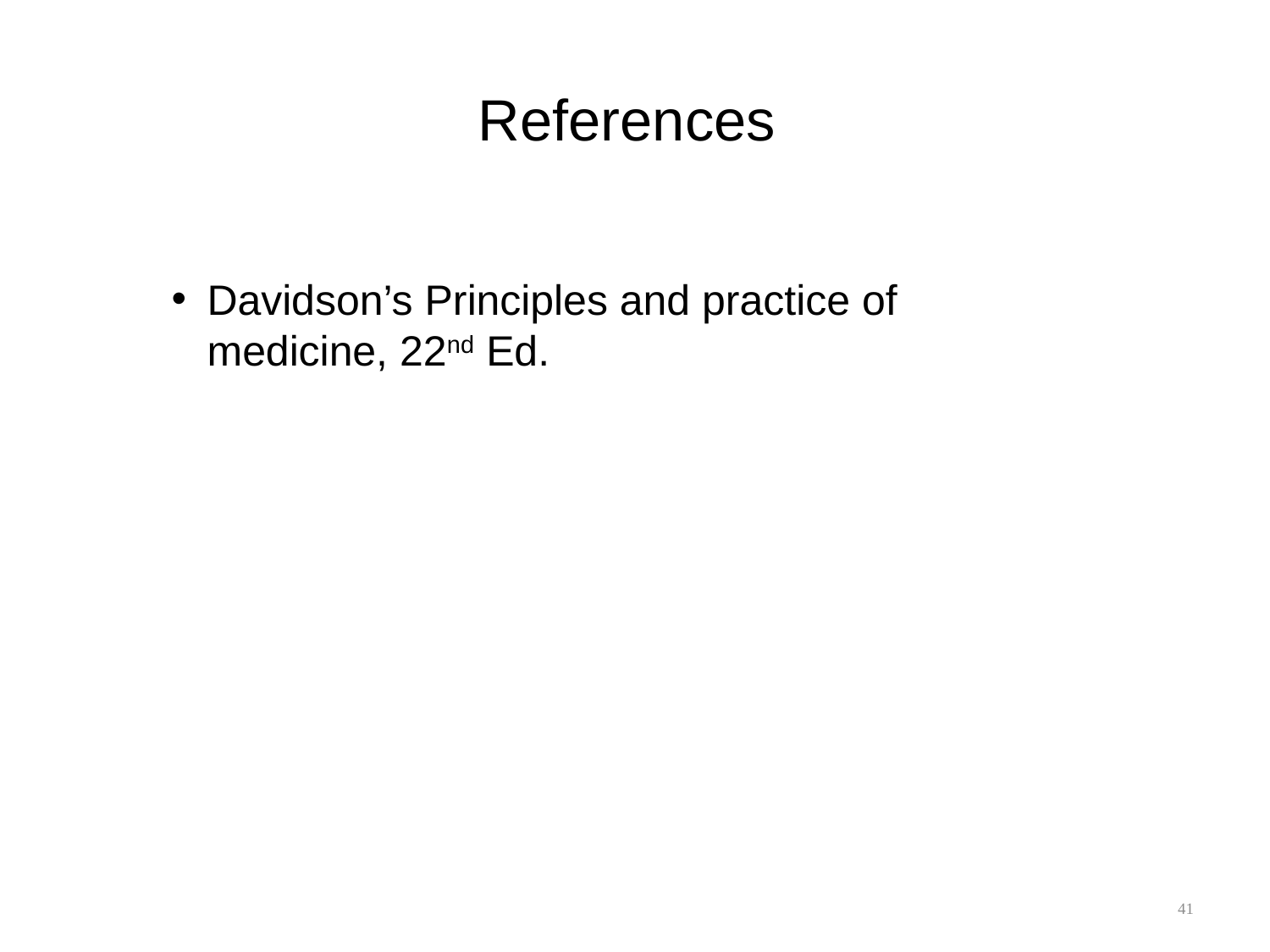

# References
Davidson’s Principles and practice of medicine, 22nd Ed.
41